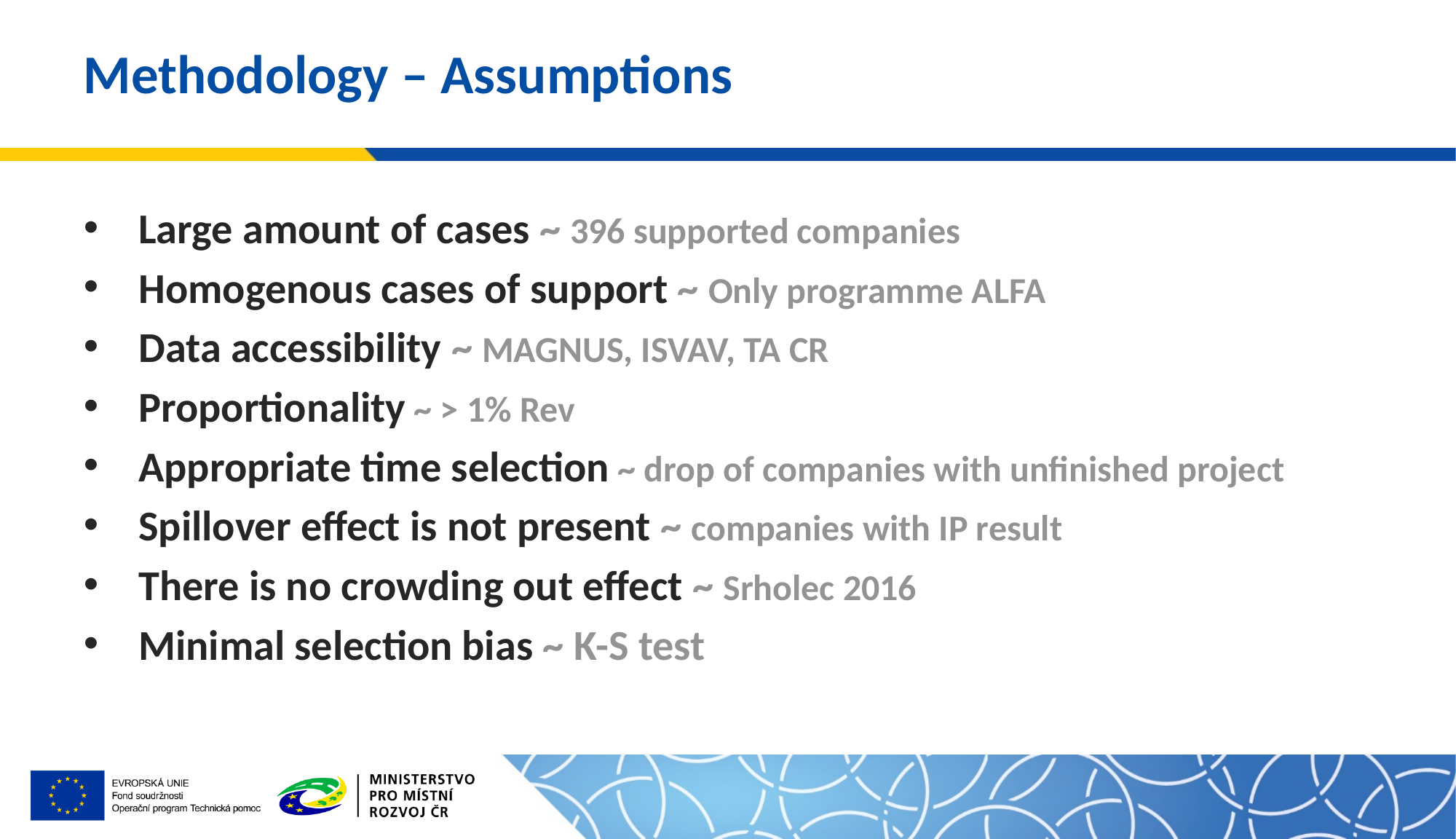

# Methodology – Assumptions
Large amount of cases ~ 396 supported companies
Homogenous cases of support ~ Only programme ALFA
Data accessibility ~ MAGNUS, ISVAV, TA CR
Proportionality ~ > 1% Rev
Appropriate time selection ~ drop of companies with unfinished project
Spillover effect is not present ~ companies with IP result
There is no crowding out effect ~ Srholec 2016
Minimal selection bias ~ K-S test